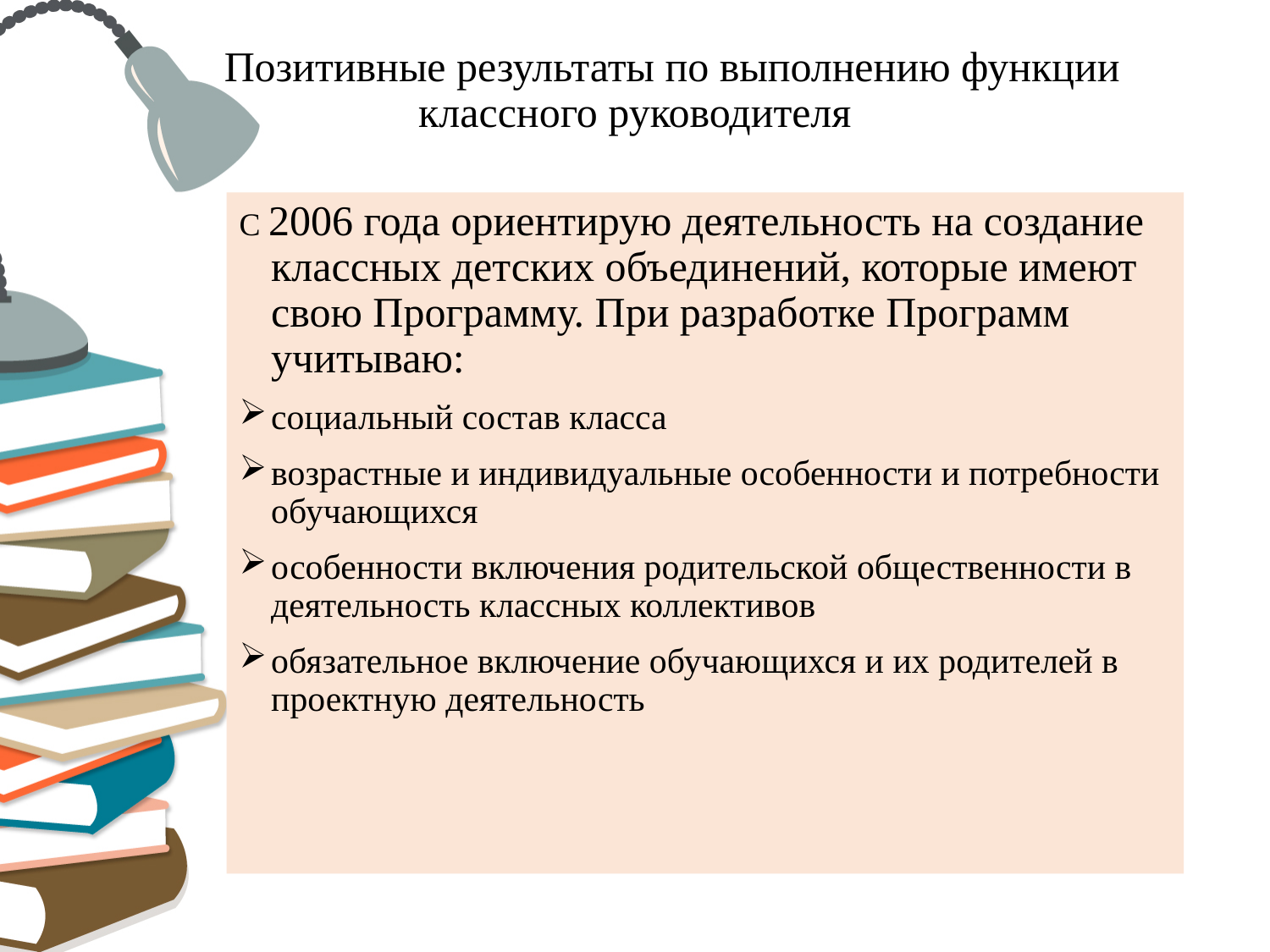

# Позитивные результаты по выполнению функции классного руководителя
С 2006 года ориентирую деятельность на создание классных детских объединений, которые имеют свою Программу. При разработке Программ учитываю:
социальный состав класса
возрастные и индивидуальные особенности и потребности обучающихся
особенности включения родительской общественности в деятельность классных коллективов
обязательное включение обучающихся и их родителей в проектную деятельность